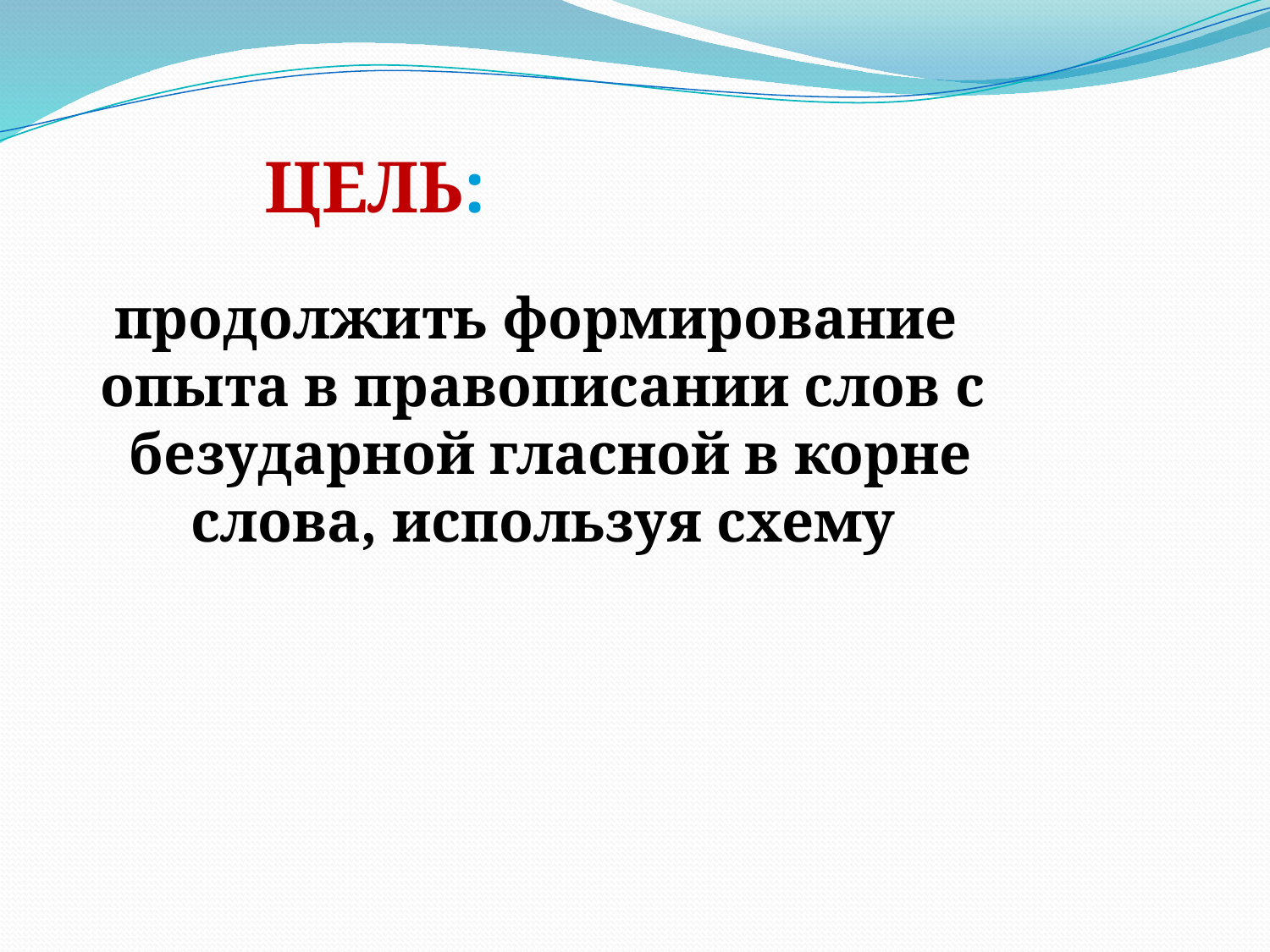

ЦЕЛЬ:
продолжить формирование
опыта в правописании слов с
 безударной гласной в корне слова, используя схему